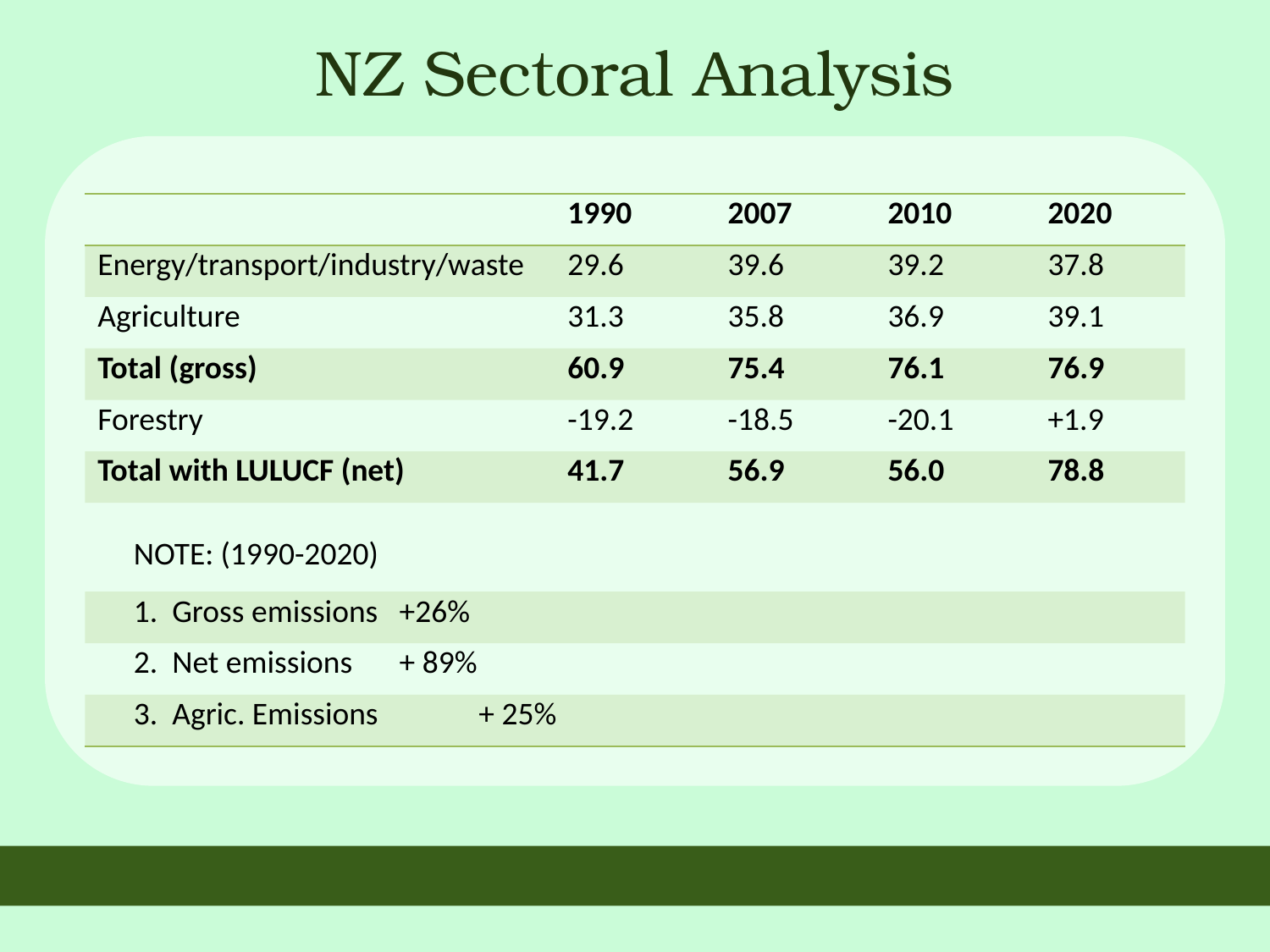

NZ Sectoral Analysis

|  | 1990 | 2007 | 2010 | 2020 |
| --- | --- | --- | --- | --- |
| Energy/transport/industry/waste | 29.6 | 39.6 | 39.2 | 37.8 |
| Agriculture | 31.3 | 35.8 | 36.9 | 39.1 |
| Total (gross) | 60.9 | 75.4 | 76.1 | 76.9 |
| Forestry | -19.2 | -18.5 | -20.1 | +1.9 |
| Total with LULUCF (net) | 41.7 | 56.9 | 56.0 | 78.8 |
| NOTE: (1990-2020) |  |  |  |  |
| 1. Gross emissions +26% |  |  |  |  |
| 2. Net emissions + 89% |  |  |  |  |
| 3. Agric. Emissions + 25% |  |  |  |  |